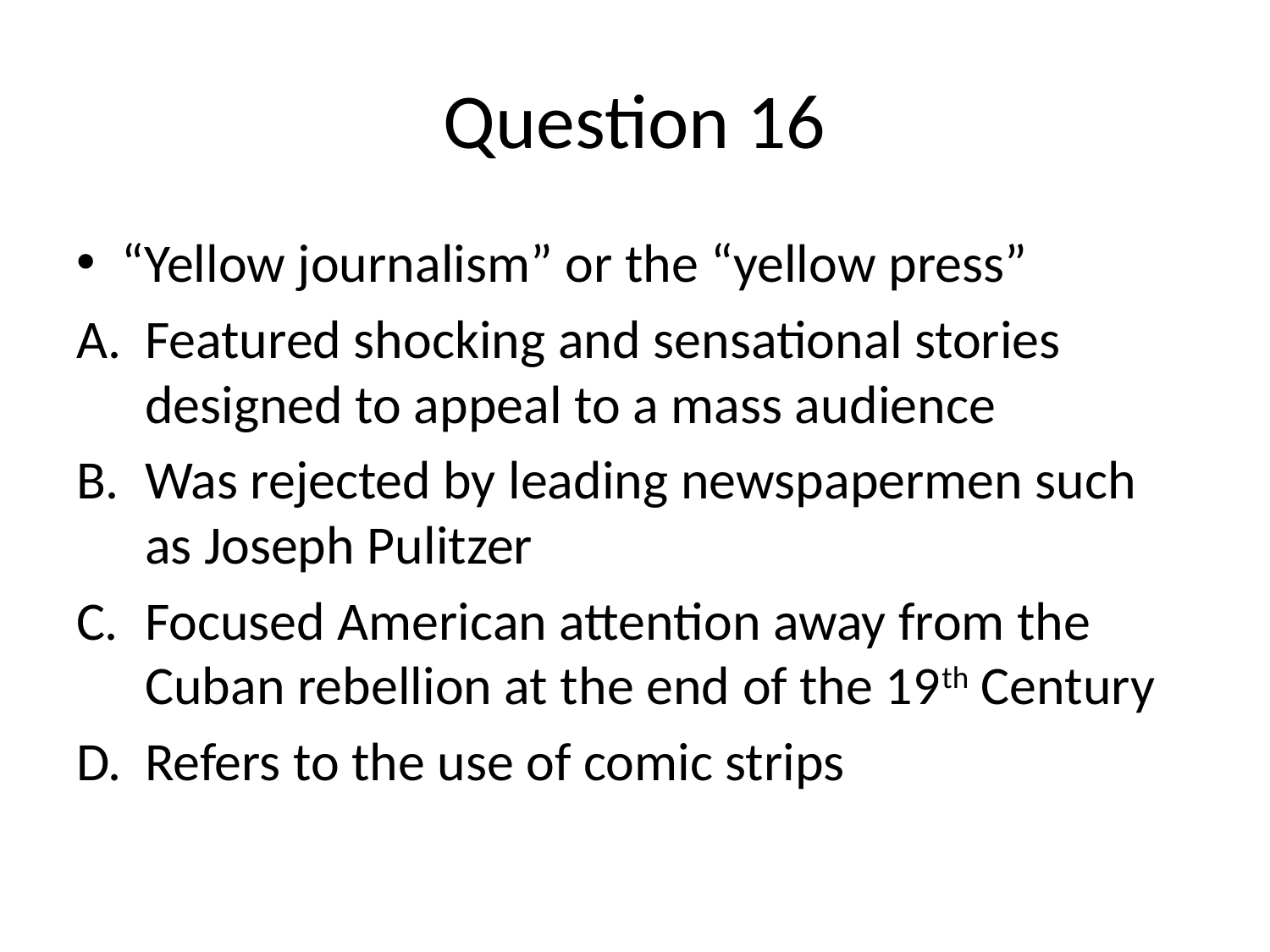

# Question 16
“Yellow journalism” or the “yellow press”
Featured shocking and sensational stories designed to appeal to a mass audience
Was rejected by leading newspapermen such as Joseph Pulitzer
Focused American attention away from the Cuban rebellion at the end of the 19th Century
Refers to the use of comic strips